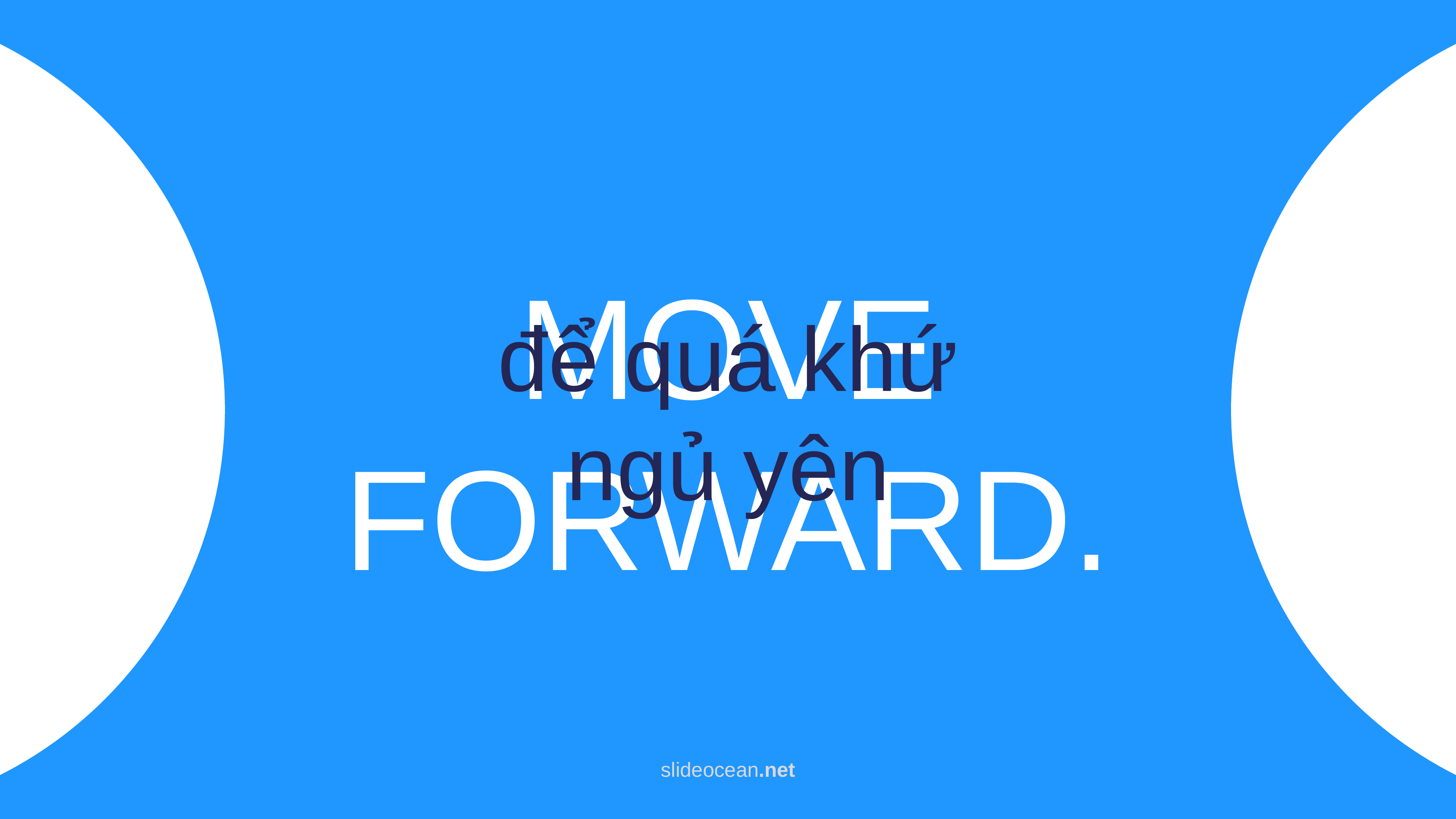

MOVE
FORWARD.
để quá khứ
ngủ yên